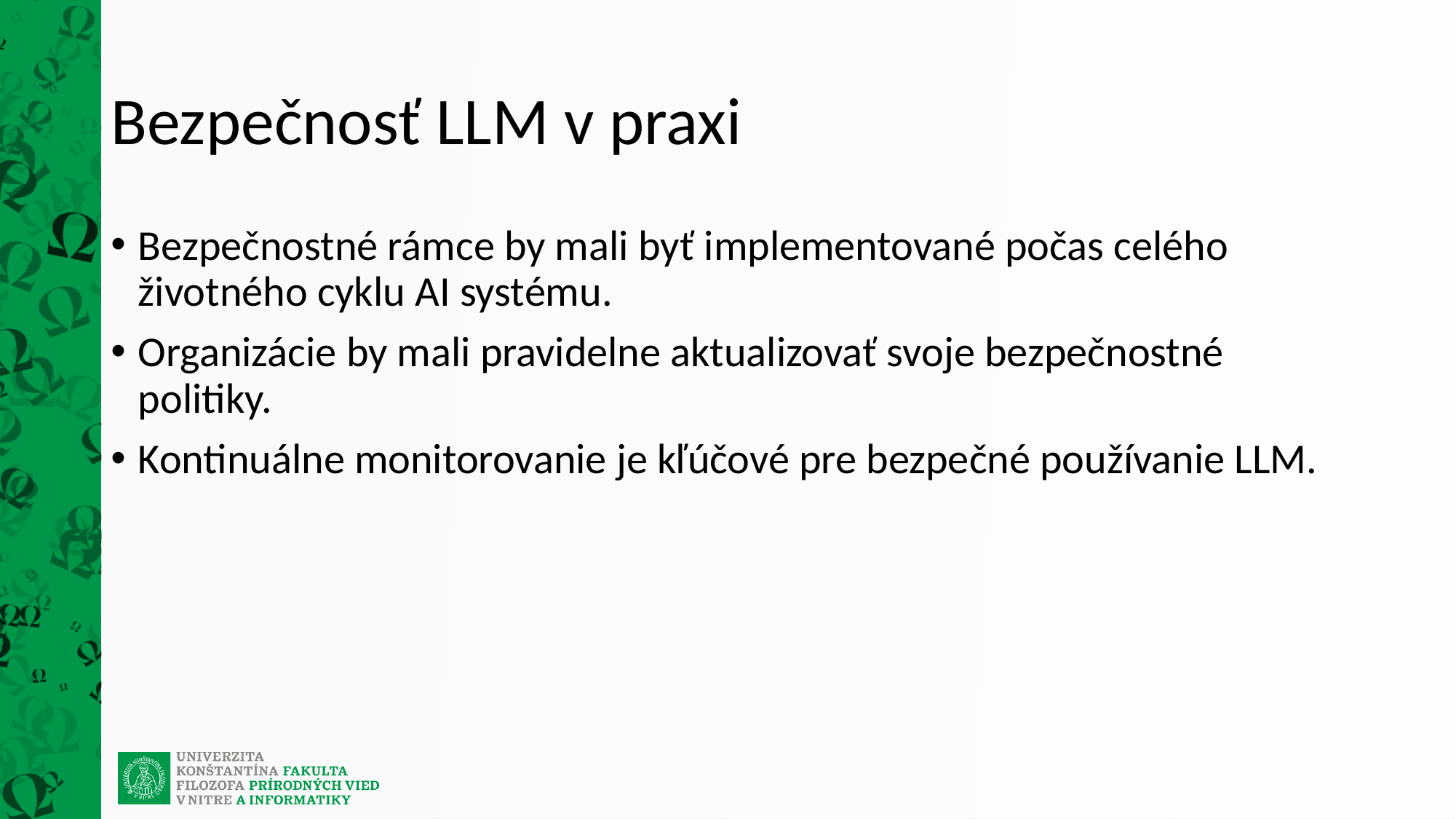

# Bezpečnosť LLM v praxi
Bezpečnostné rámce by mali byť implementované počas celého životného cyklu AI systému.
Organizácie by mali pravidelne aktualizovať svoje bezpečnostné politiky.
Kontinuálne monitorovanie je kľúčové pre bezpečné používanie LLM.